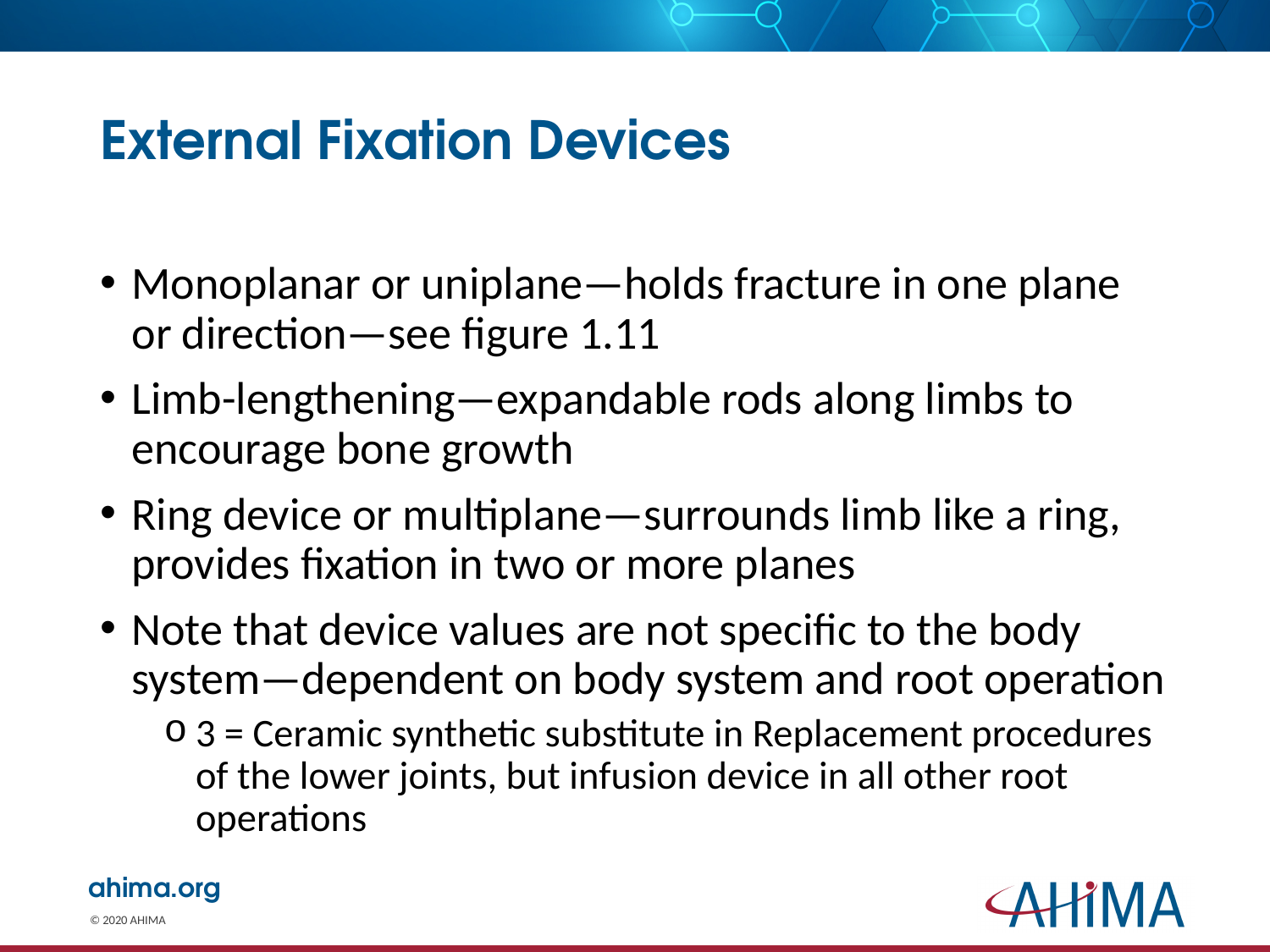

# External Fixation Devices
Monoplanar or uniplane—holds fracture in one plane or direction—see figure 1.11
Limb-lengthening—expandable rods along limbs to encourage bone growth
Ring device or multiplane—surrounds limb like a ring, provides fixation in two or more planes
Note that device values are not specific to the body system—dependent on body system and root operation
3 = Ceramic synthetic substitute in Replacement procedures of the lower joints, but infusion device in all other root operations